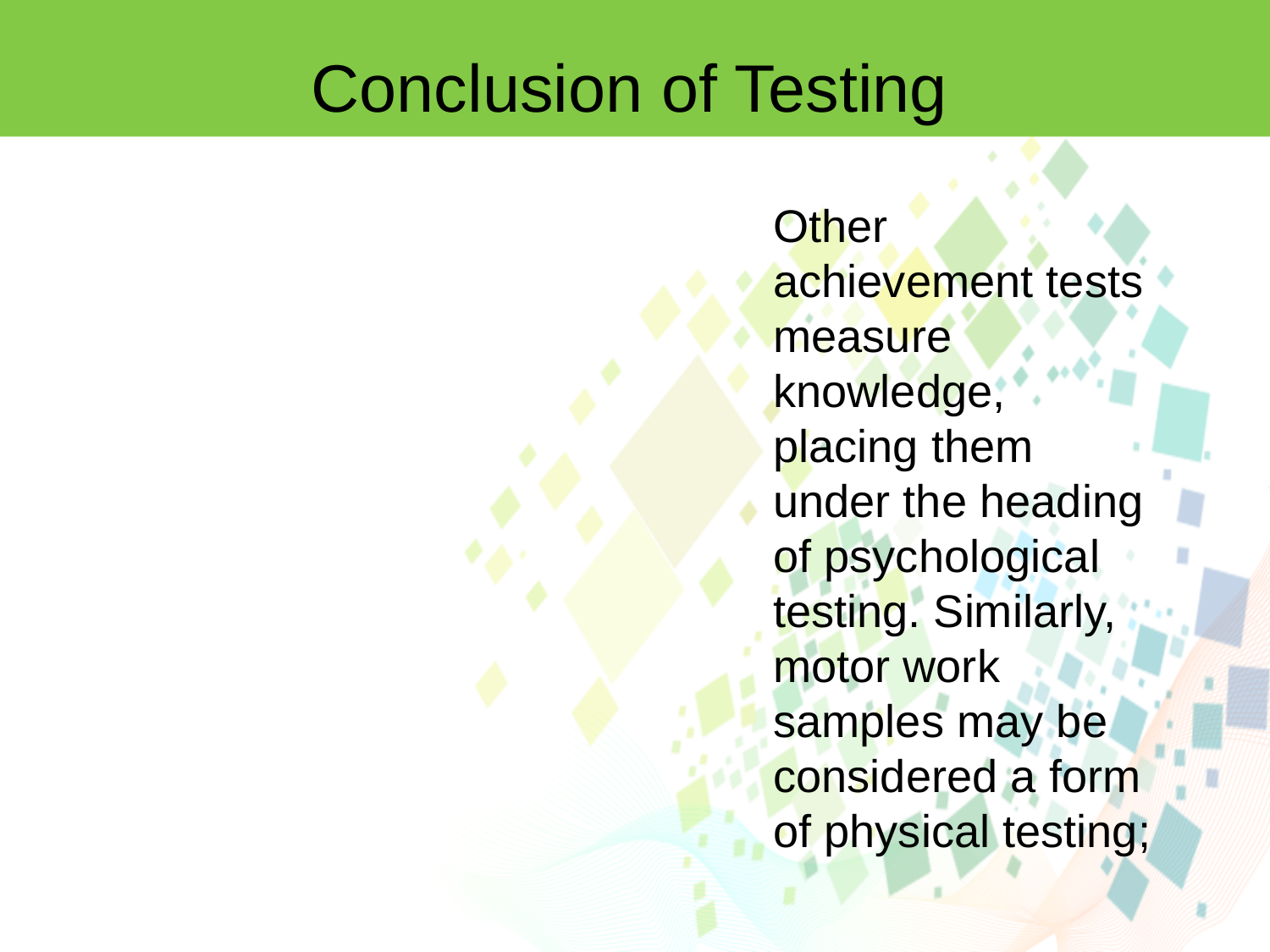

Conclusion of Testing
Other achievement tests measure knowledge, placing them under the heading of psychological testing. Similarly, motor work samples may be considered a form of physical testing;